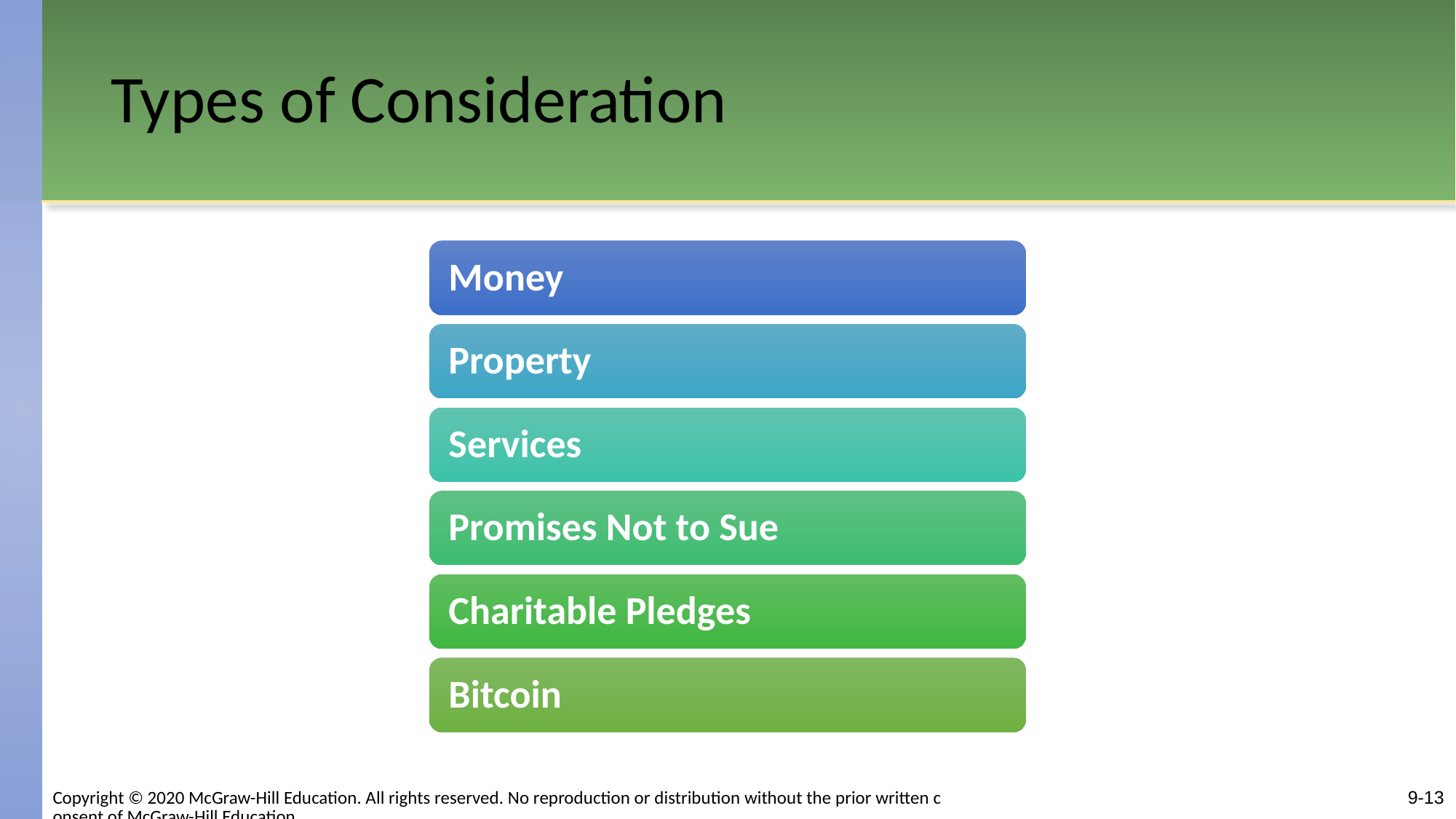

# Types of Consideration
Money
Property
Services
Promises Not to Sue
Charitable Pledges
Bitcoin
9-13
Copyright © 2020 McGraw-Hill Education. All rights reserved. No reproduction or distribution without the prior written consent of McGraw-Hill Education.